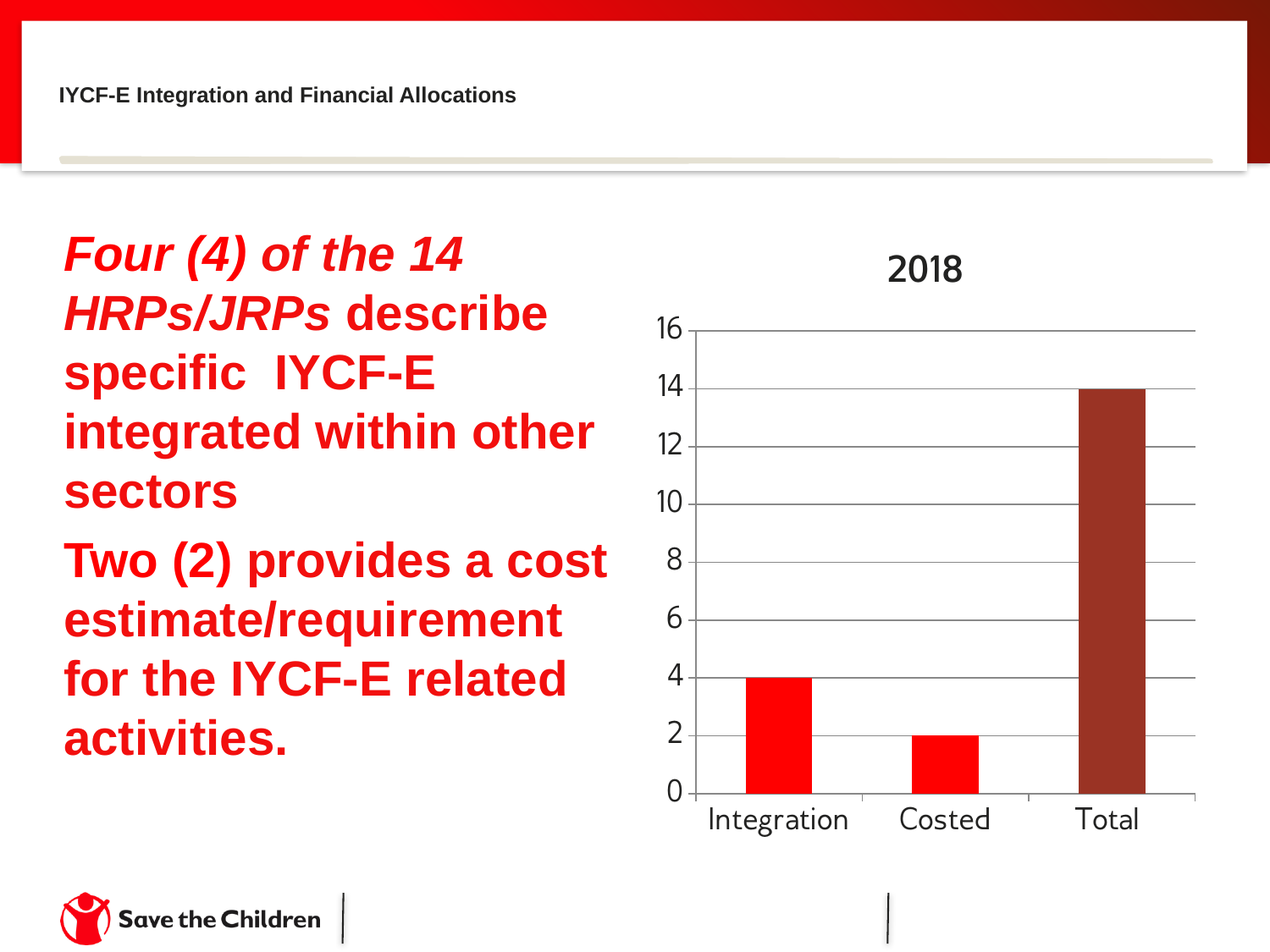

# IYCF-E Integration and Financial Allocations
Four (4) of the 14 HRPs/JRPs describe specific  IYCF-E integrated within other sectors
Two (2) provides a cost estimate/requirement for the IYCF-E related activities.

### Chart:

| Category | 2018 |
|---|---|
| Integration | 4.0 |
| Costed | 2.0 |
| Total  | 14.0 |